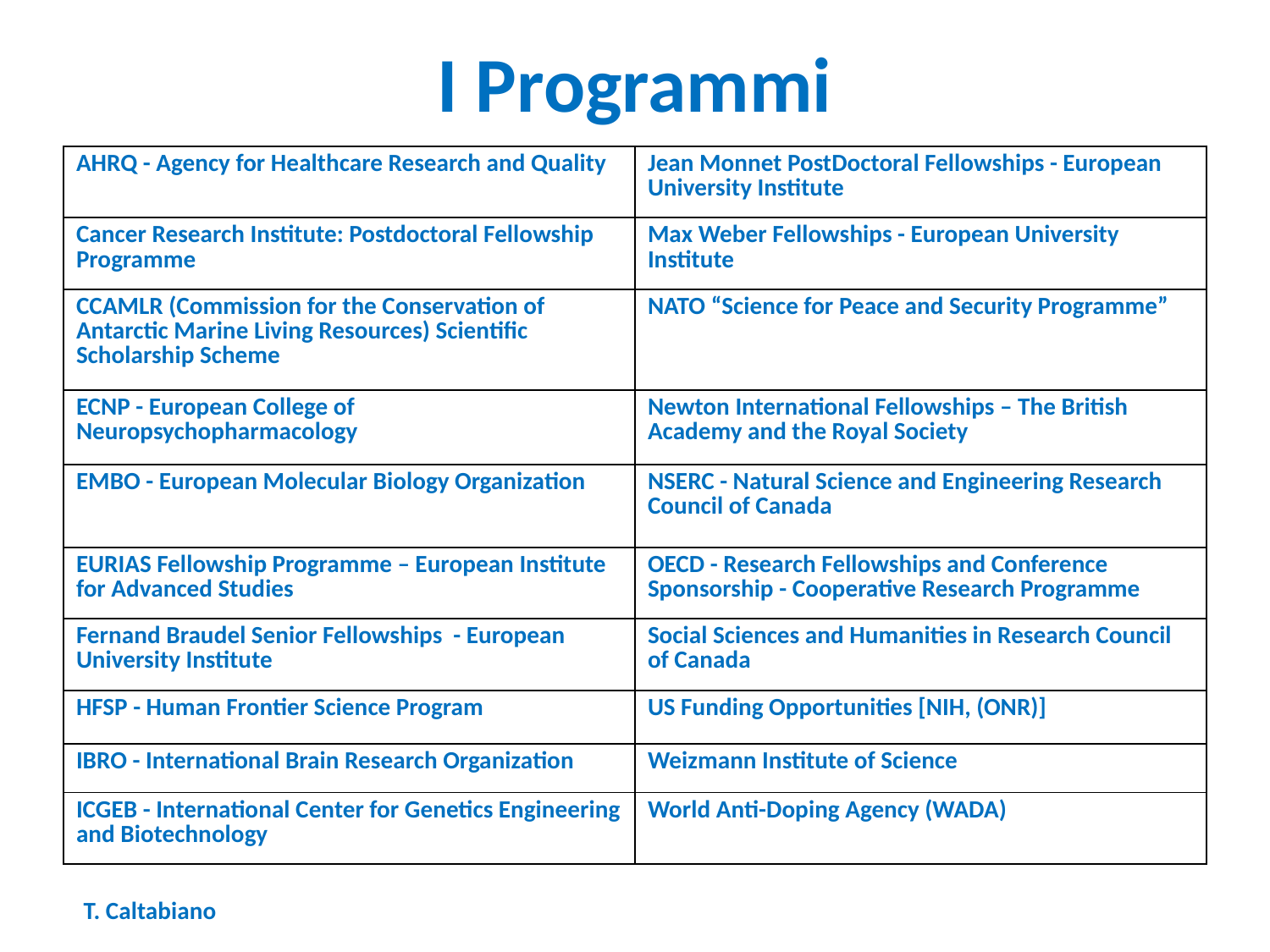

# I Programmi
| AHRQ - Agency for Healthcare Research and Quality | Jean Monnet PostDoctoral Fellowships - European University Institute |
| --- | --- |
| Cancer Research Institute: Postdoctoral Fellowship Programme | Max Weber Fellowships - European University Institute |
| CCAMLR (Commission for the Conservation of Antarctic Marine Living Resources) Scientific Scholarship Scheme | NATO “Science for Peace and Security Programme” |
| ECNP - European College of Neuropsychopharmacology | Newton International Fellowships – The British Academy and the Royal Society |
| EMBO - European Molecular Biology Organization | NSERC - Natural Science and Engineering Research Council of Canada |
| EURIAS Fellowship Programme – European Institute for Advanced Studies | OECD - Research Fellowships and Conference Sponsorship - Cooperative Research Programme |
| Fernand Braudel Senior Fellowships - European University Institute | Social Sciences and Humanities in Research Council of Canada |
| HFSP - Human Frontier Science Program | US Funding Opportunities [NIH, (ONR)] |
| IBRO - International Brain Research Organization | Weizmann Institute of Science |
| ICGEB - International Center for Genetics Engineering and Biotechnology | World Anti-Doping Agency (WADA) |
T. Caltabiano